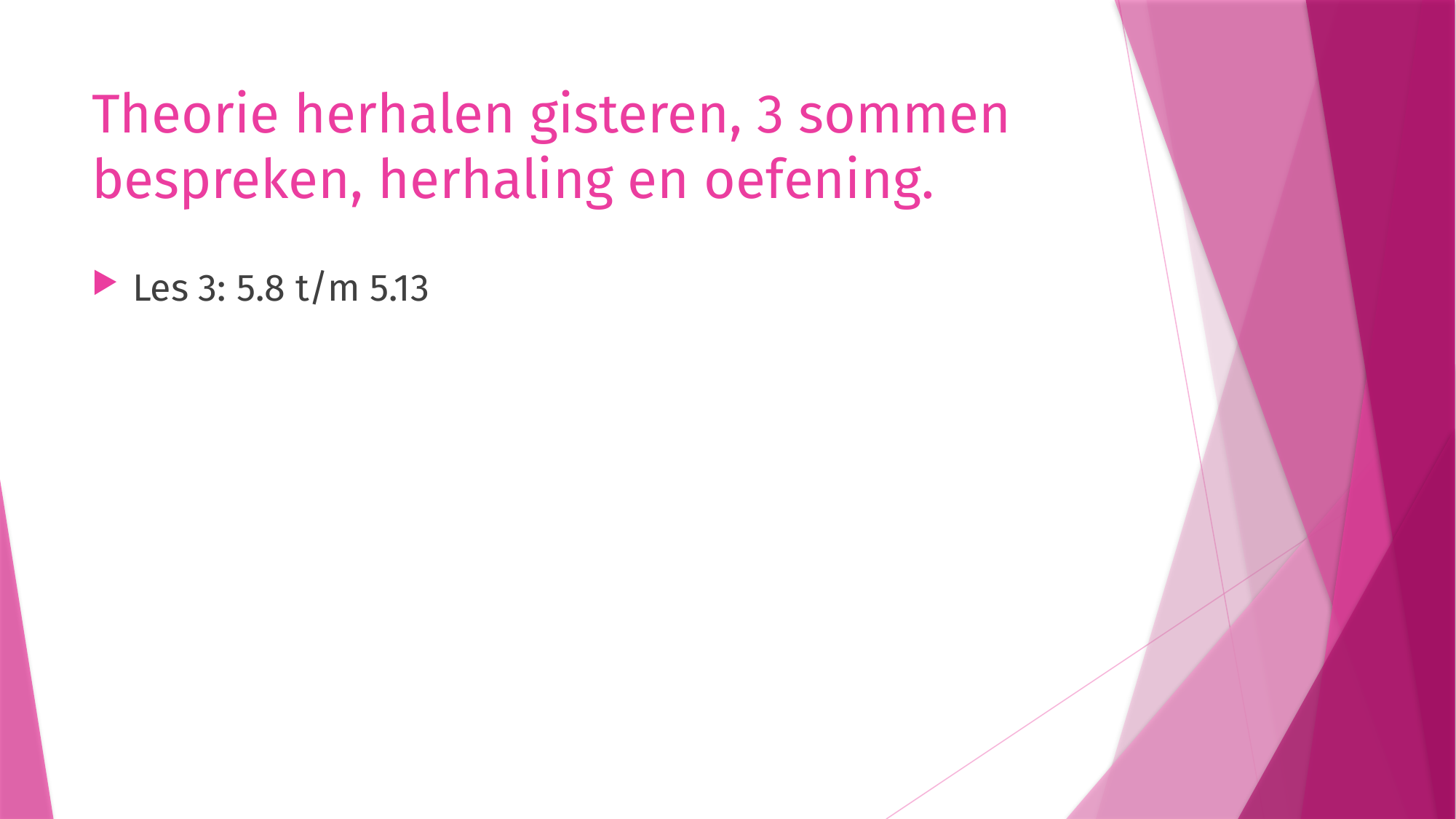

# Theorie herhalen gisteren, 3 sommen bespreken, herhaling en oefening.
Les 3: 5.8 t/m 5.13